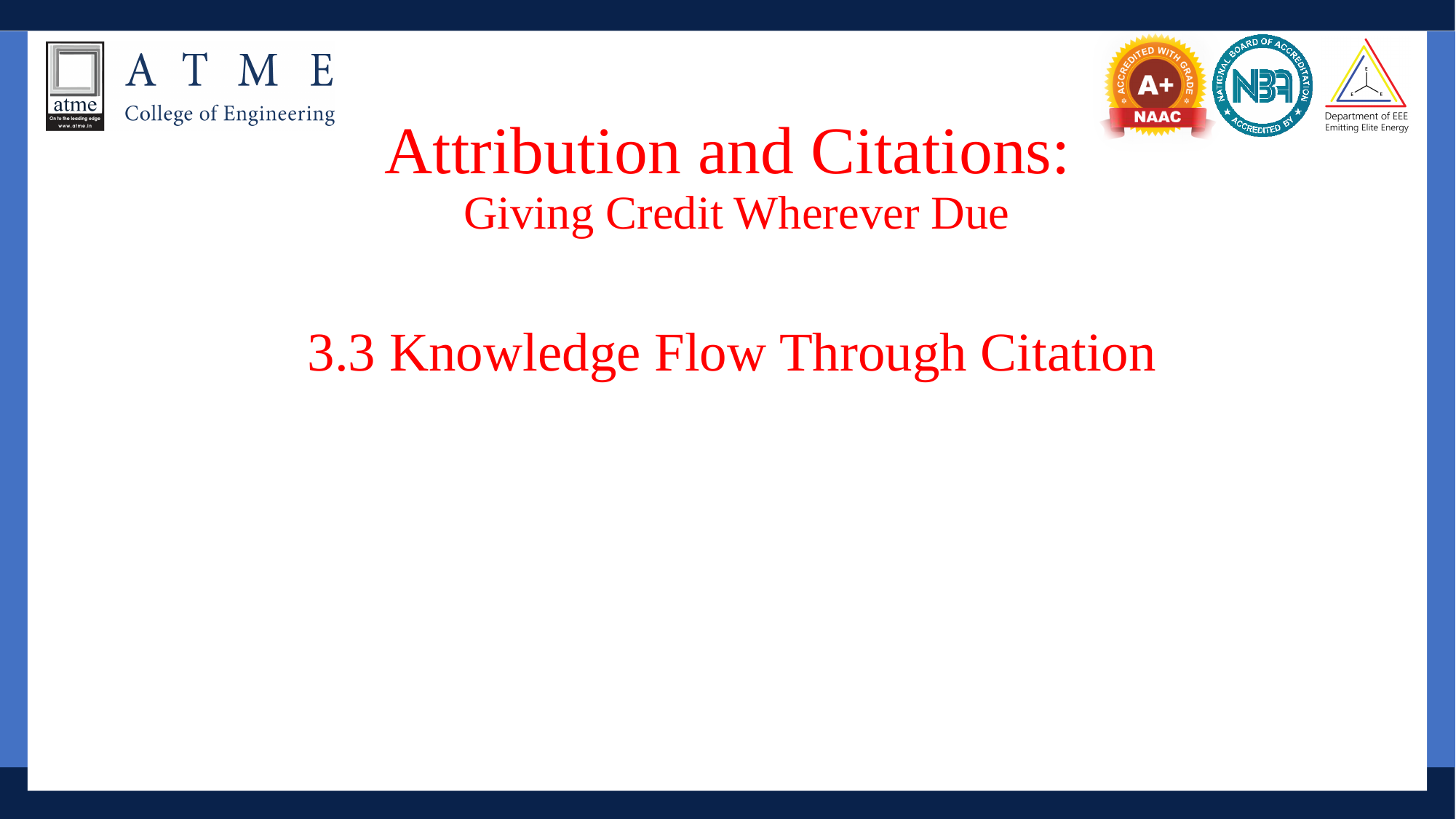

# Attribution and Citations: Giving Credit Wherever Due
3.3 Knowledge Flow Through Citation